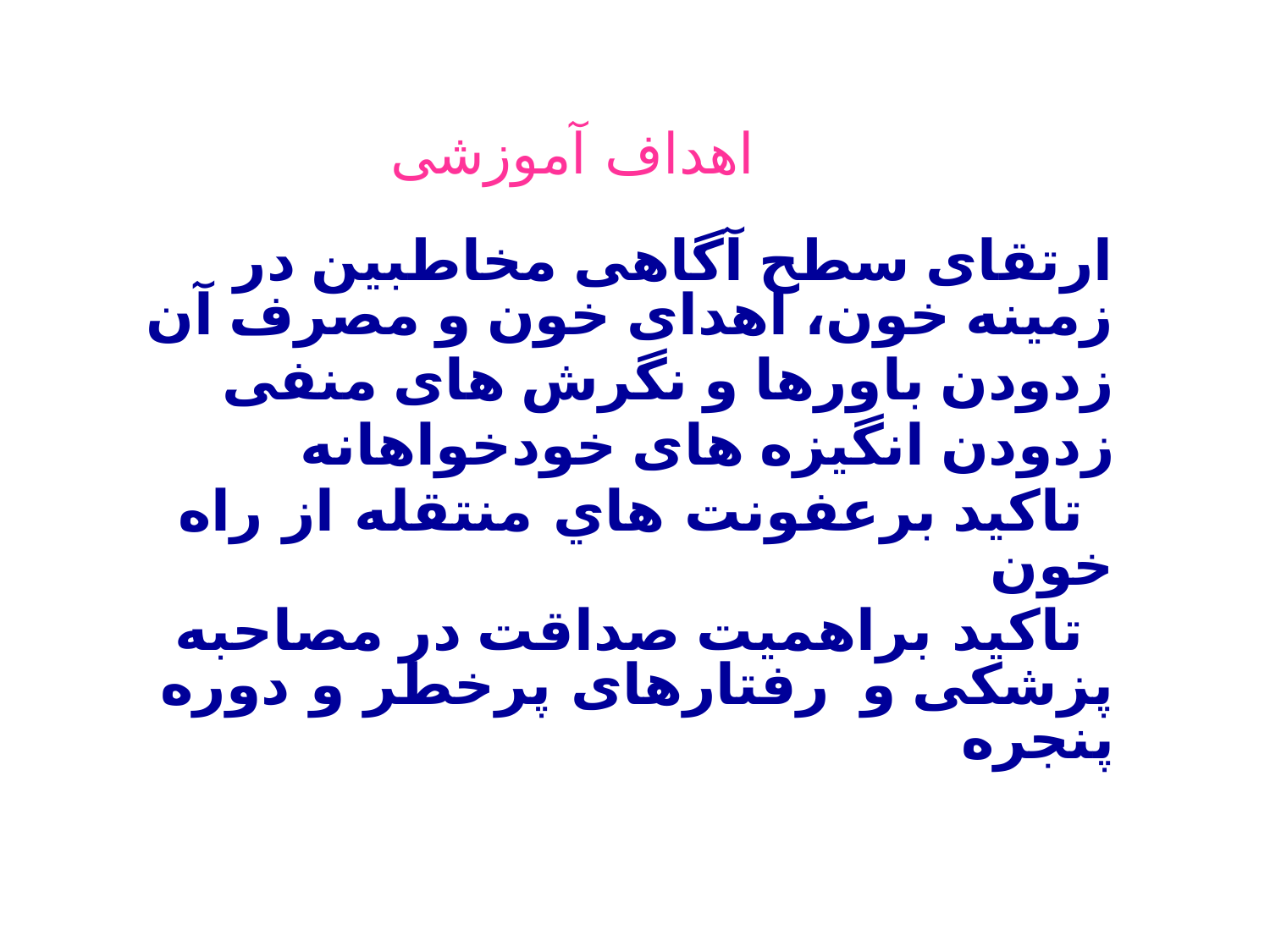

اهداف آموزشی

     ارتقای سطح آگاهی مخاطبين در زمينه خون، اهدای خون و مصرف آن
   زدودن باورها و نگرش های منفی
   زدودن انگيزه های خودخواهانه
     تاکيد برعفونت هاي منتقله از راه خون
    تاکيد براهميت صداقت در مصاحبه پزشکی و  رفتارهای پرخطر و دوره پنجره